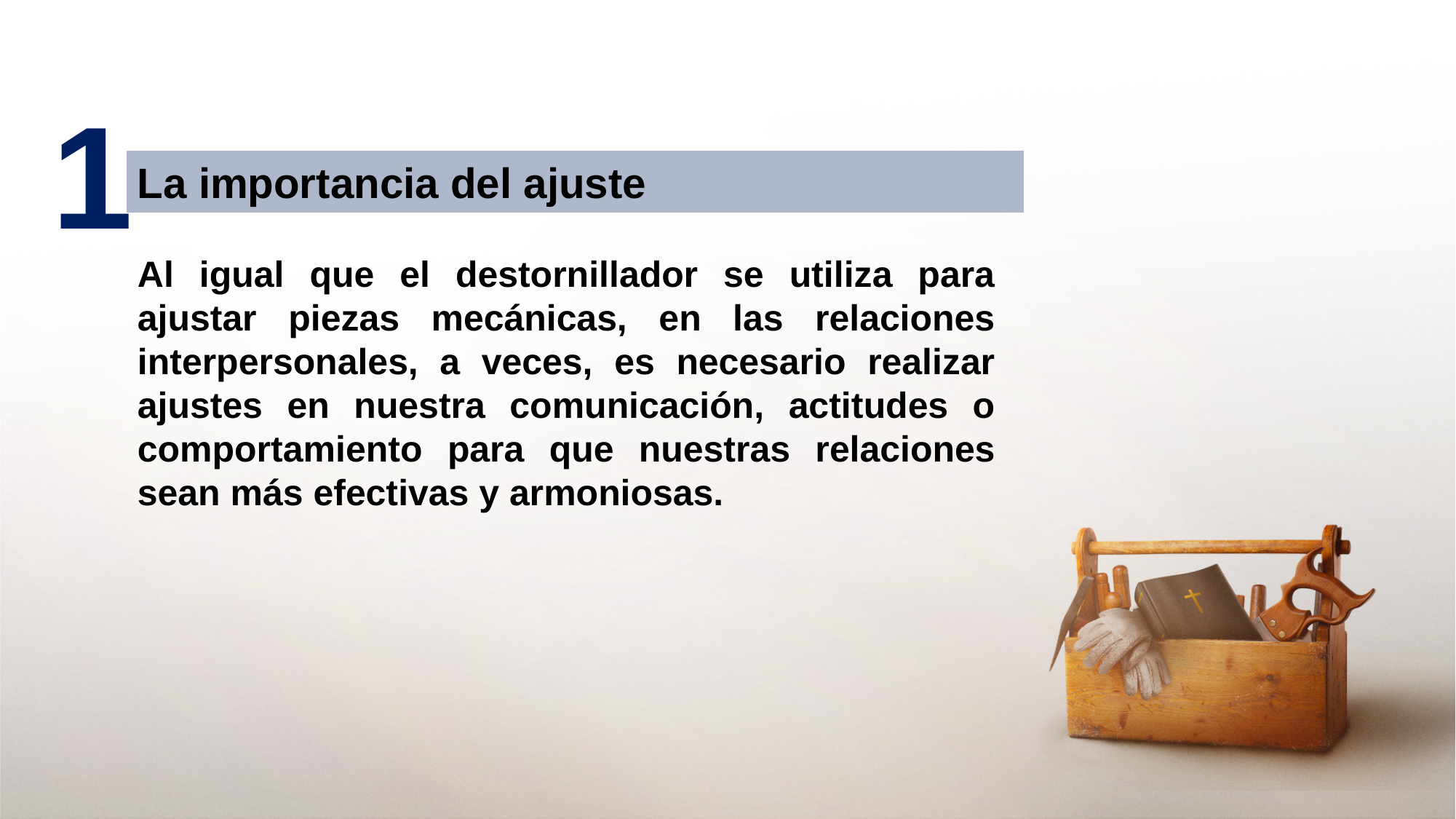

1
La importancia del ajuste
Al igual que el destornillador se utiliza para ajustar piezas mecánicas, en las relaciones interpersonales, a veces, es necesario realizar ajustes en nuestra comunicación, actitudes o comportamiento para que nuestras relaciones sean más efectivas y armoniosas.